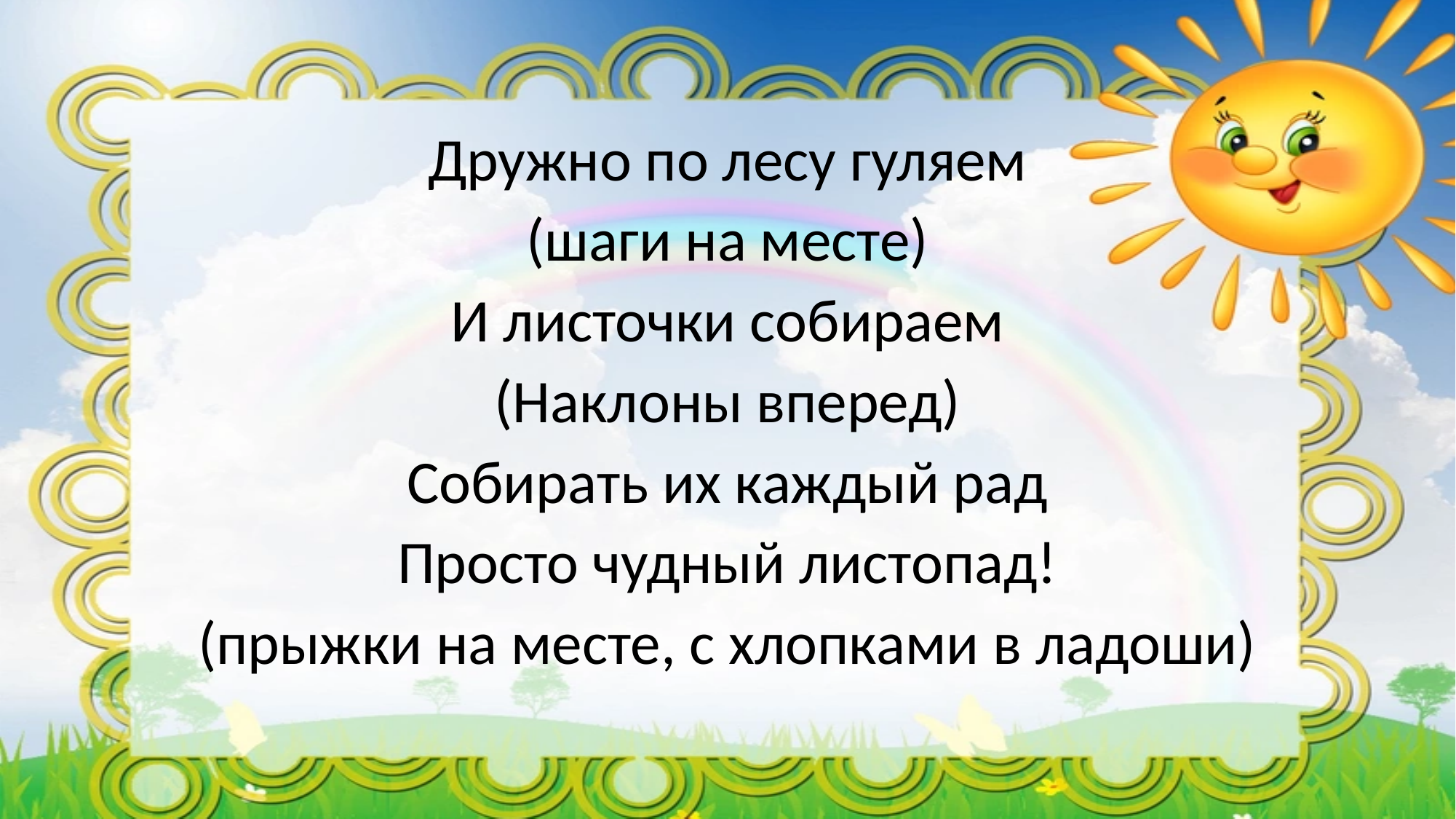

#
Дружно по лесу гуляем
(шаги на месте)
И листочки собираем
(Наклоны вперед)
Собирать их каждый рад
Просто чудный листопад!
(прыжки на месте, с хлопками в ладоши)